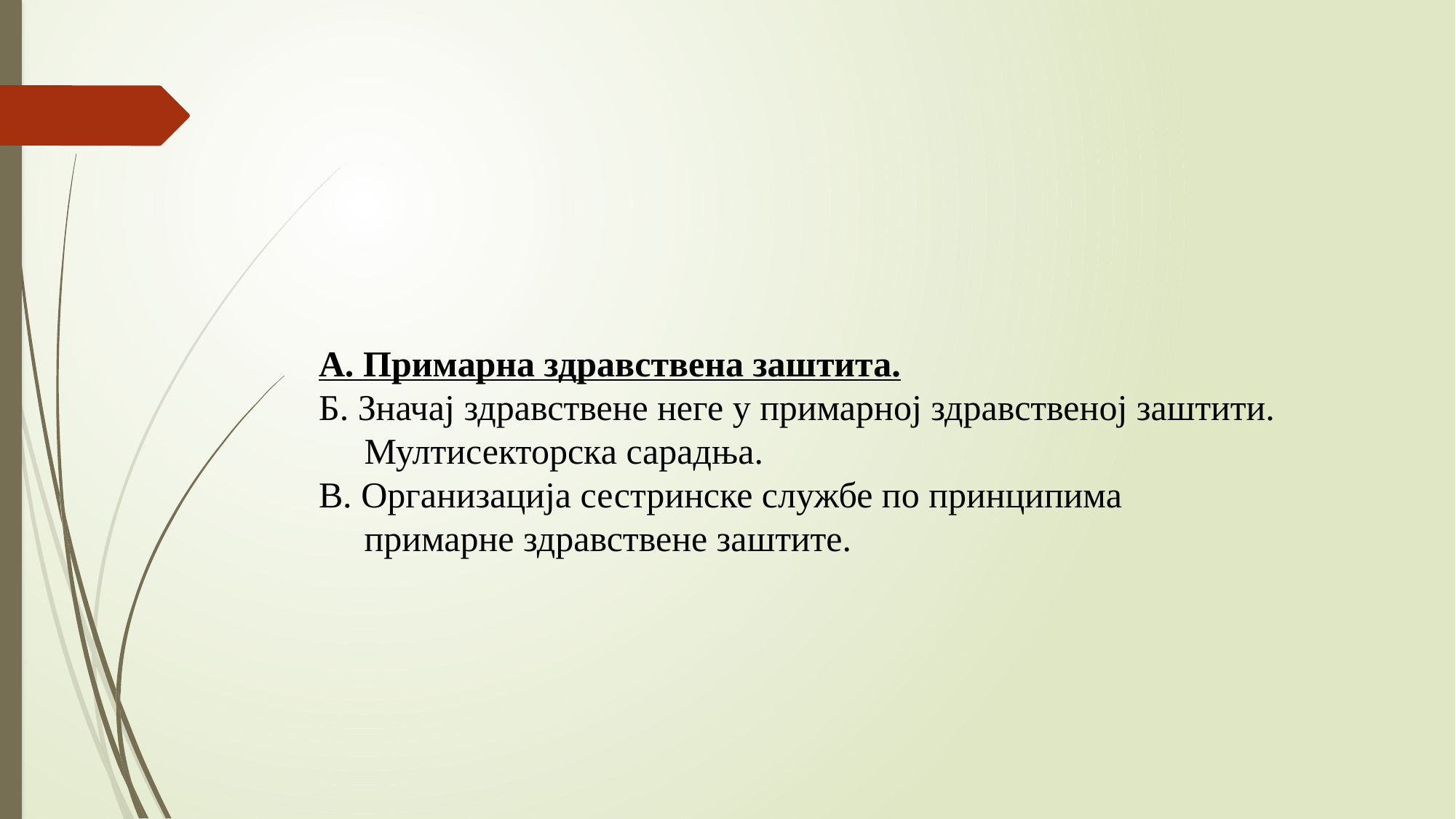

А. Примарна здравствена заштита.
	Б. Значај здравствене неге у примарној здравственој заштити.
	     Мултисекторска сарадња.
	В. Организација сестринске службе по принципима
	     примарне здравствене заштите.